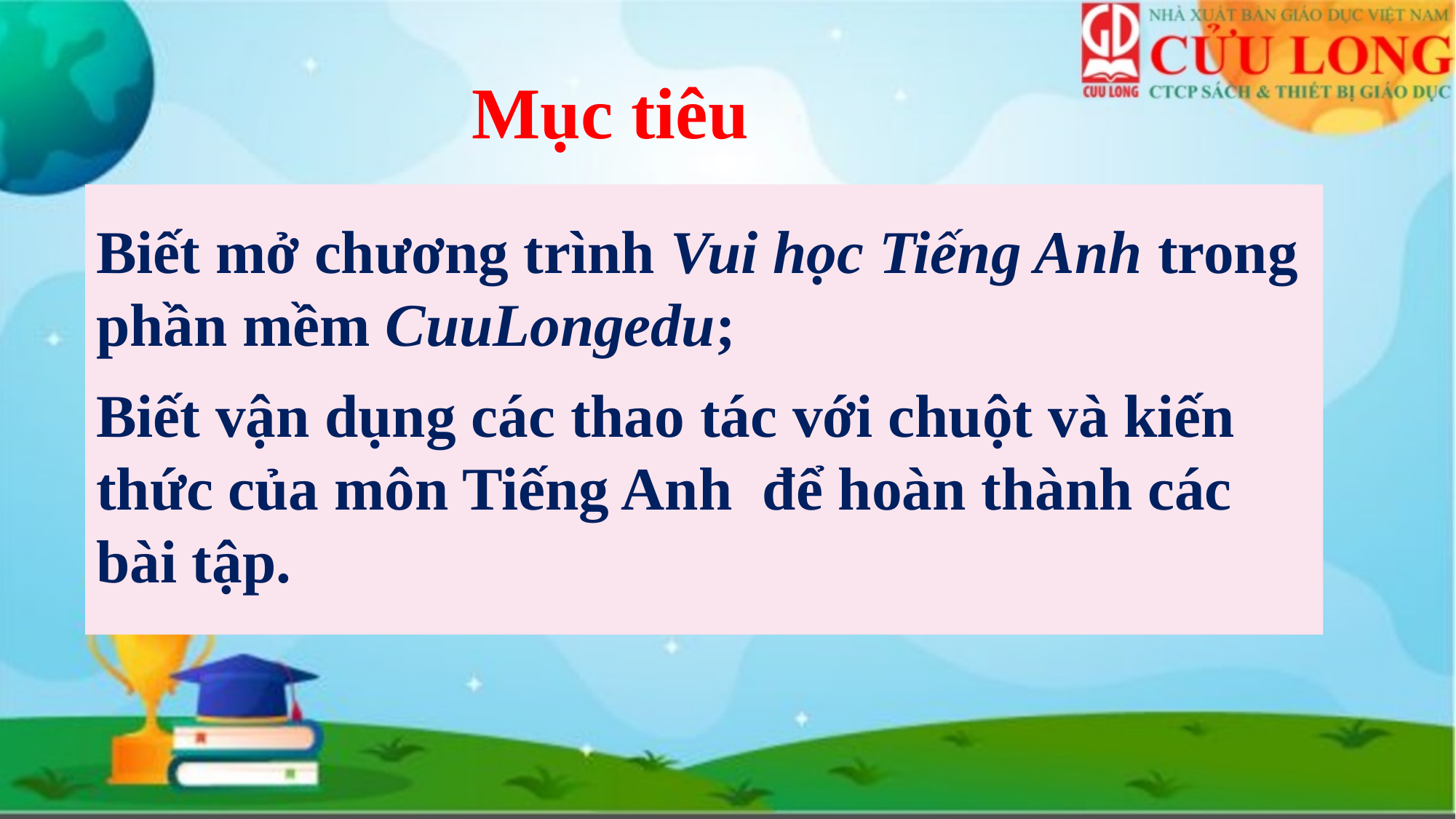

# Mục tiêu

Biết mở chương trình Vui học Tiếng Anh trong phần mềm CuuLongedu;
Biết vận dụng các thao tác với chuột và kiến thức của môn Tiếng Anh  để hoàn thành các bài tập.